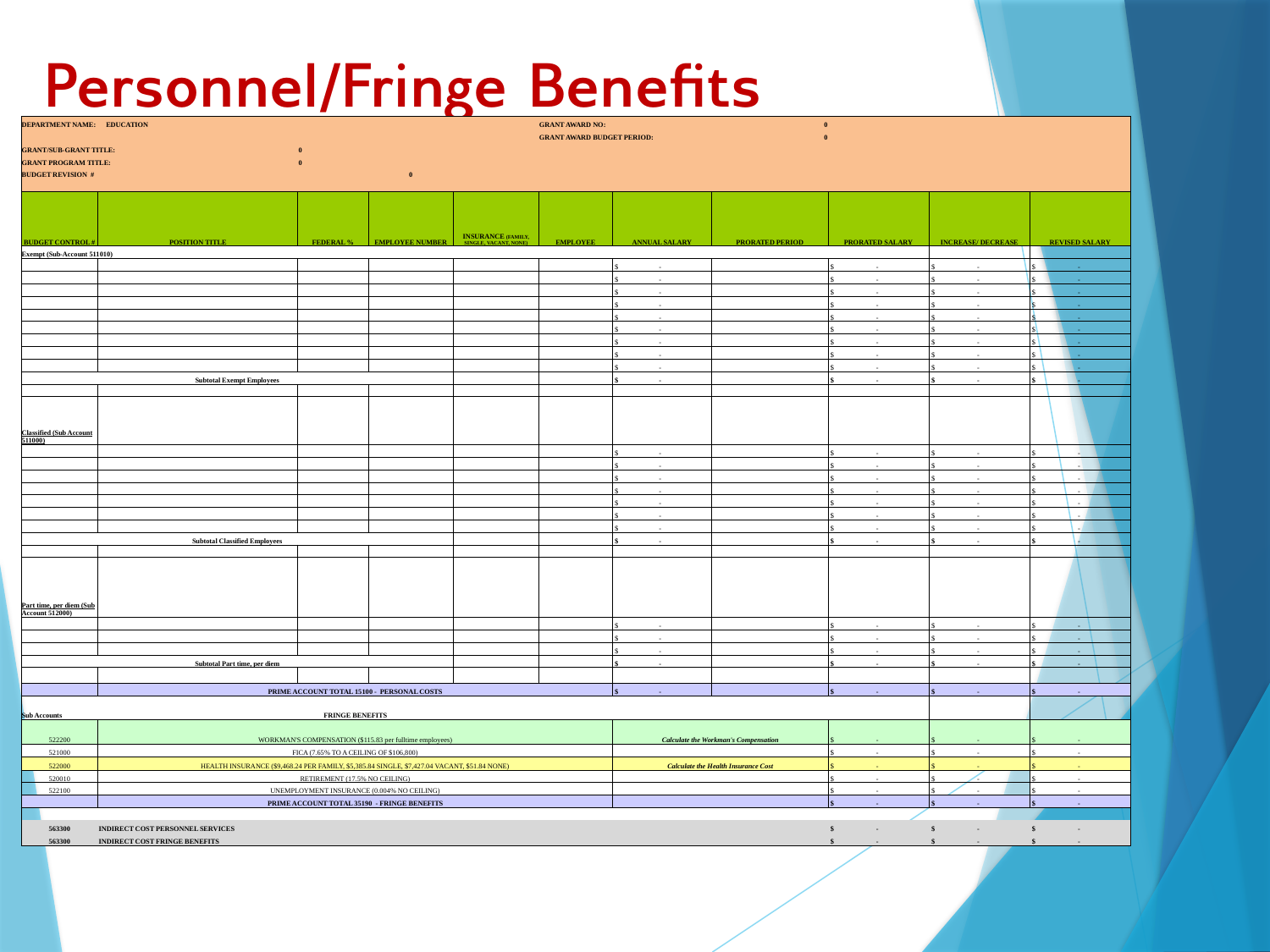

# Personnel/Fringe Benefits
| DEPARTMENT NAME: EDUCATION |  |  |  |  | GRANT AWARD NO: |  | 0 |  |  |  |
| --- | --- | --- | --- | --- | --- | --- | --- | --- | --- | --- |
|  |  |  |  |  | GRANT AWARD BUDGET PERIOD: |  | 0 |  |  |  |
| GRANT/SUB-GRANT TITLE: |  | 0 |  |  |  |  |  |  |  |  |
| GRANT PROGRAM TITLE: |  | 0 |  |  |  |  |  |  |  |  |
| BUDGET REVISION # |  |  | 0 |  |  |  |  |  |  |  |
|  |  |  |  |  |  |  |  |  |  |  |
| BUDGET CONTROL # | POSITION TITLE | FEDERAL % | EMPLOYEE NUMBER | INSURANCE (FAMILY, SINGLE, VACANT, NONE) | EMPLOYEE | ANNUAL SALARY | PRORATED PERIOD | PRORATED SALARY | INCREASE/ DECREASE | REVISED SALARY |
| Exempt (Sub-Account 511010) |  |  |  |  |  |  |  |  |  |  |
|  |  |  |  |  |  | $ - |  | $ - | $ - | $ - |
|  |  |  |  |  |  | $ - |  | $ - | $ - | $ - |
|  |  |  |  |  |  | $ - |  | $ - | $ - | $ - |
|  |  |  |  |  |  | $ - |  | $ - | $ - | $ - |
|  |  |  |  |  |  | $ - |  | $ - | $ - | $ - |
|  |  |  |  |  |  | $ - |  | $ - | $ - | $ - |
|  |  |  |  |  |  | $ - |  | $ - | $ - | $ - |
|  |  |  |  |  |  | $ - |  | $ - | $ - | $ - |
|  |  |  |  |  |  | $ - |  | $ - | $ - | $ - |
| Subtotal Exempt Employees |  |  |  |  |  | $ - |  | $ - | $ - | $ - |
|  |  |  |  |  |  |  |  |  |  |  |
| Classified (Sub Account 511000) |  |  |  |  |  |  |  |  |  |  |
|  |  |  |  |  |  | $ - |  | $ - | $ - | $ - |
|  |  |  |  |  |  | $ - |  | $ - | $ - | $ - |
|  |  |  |  |  |  | $ - |  | $ - | $ - | $ - |
|  |  |  |  |  |  | $ - |  | $ - | $ - | $ - |
|  |  |  |  |  |  | $ - |  | $ - | $ - | $ - |
|  |  |  |  |  |  | $ - |  | $ - | $ - | $ - |
|  |  |  |  |  |  | $ - |  | $ - | $ - | $ - |
| Subtotal Classified Employees |  |  |  |  |  | $ - |  | $ - | $ - | $ - |
|  |  |  |  |  |  |  |  |  |  |  |
| Part time, per diem (Sub Account 512000) |  |  |  |  |  |  |  |  |  |  |
|  |  |  |  |  |  | $ - |  | $ - | $ - | $ - |
|  |  |  |  |  |  | $ - |  | $ - | $ - | $ - |
|  |  |  |  |  |  | $ - |  | $ - | $ - | $ - |
| Subtotal Part time, per diem |  |  |  |  |  | $ - |  | $ - | $ - | $ - |
|  |  |  |  |  |  |  |  |  |  |  |
|  | PRIME ACCOUNT TOTAL 15100 - PERSONAL COSTS |  |  |  |  | $ - |  | $ - | $ - | $ - |
| Sub Accounts | FRINGE BENEFITS |  |  |  |  |  |  |  |  |  |
| 522200 | WORKMAN'S COMPENSATION ($115.83 per fulltime employees) |  |  |  |  | Calculate the Workman's Compensation |  | $ - | $ - | $ - |
| 521000 | FICA (7.65% TO A CEILING OF $106,800) |  |  |  |  |  |  | $ - | $ - | $ - |
| 522000 | HEALTH INSURANCE ($9,468.24 PER FAMILY, $5,385.84 SINGLE, $7,427.04 VACANT, $51.84 NONE) |  |  |  |  | Calculate the Health Insurance Cost |  | $ - | $ - | $ - |
| 520010 | RETIREMENT (17.5% NO CEILING) |  |  |  |  |  |  | $ - | $ - | $ - |
| 522100 | UNEMPLOYMENT INSURANCE (0.004% NO CEILING) |  |  |  |  |  |  | $ - | $ - | $ - |
|  | PRIME ACCOUNT TOTAL 35190 - FRINGE BENEFITS |  |  |  |  |  |  | $ - | $ - | $ - |
|  |  |  |  |  |  |  |  |  |  |  |
| 563300 | INDIRECT COST PERSONNEL SERVICES |  |  |  |  |  |  | $ - | $ - | $ - |
| 563300 | INDIRECT COST FRINGE BENEFITS |  |  |  |  |  |  | $ - | $ - | $ - |